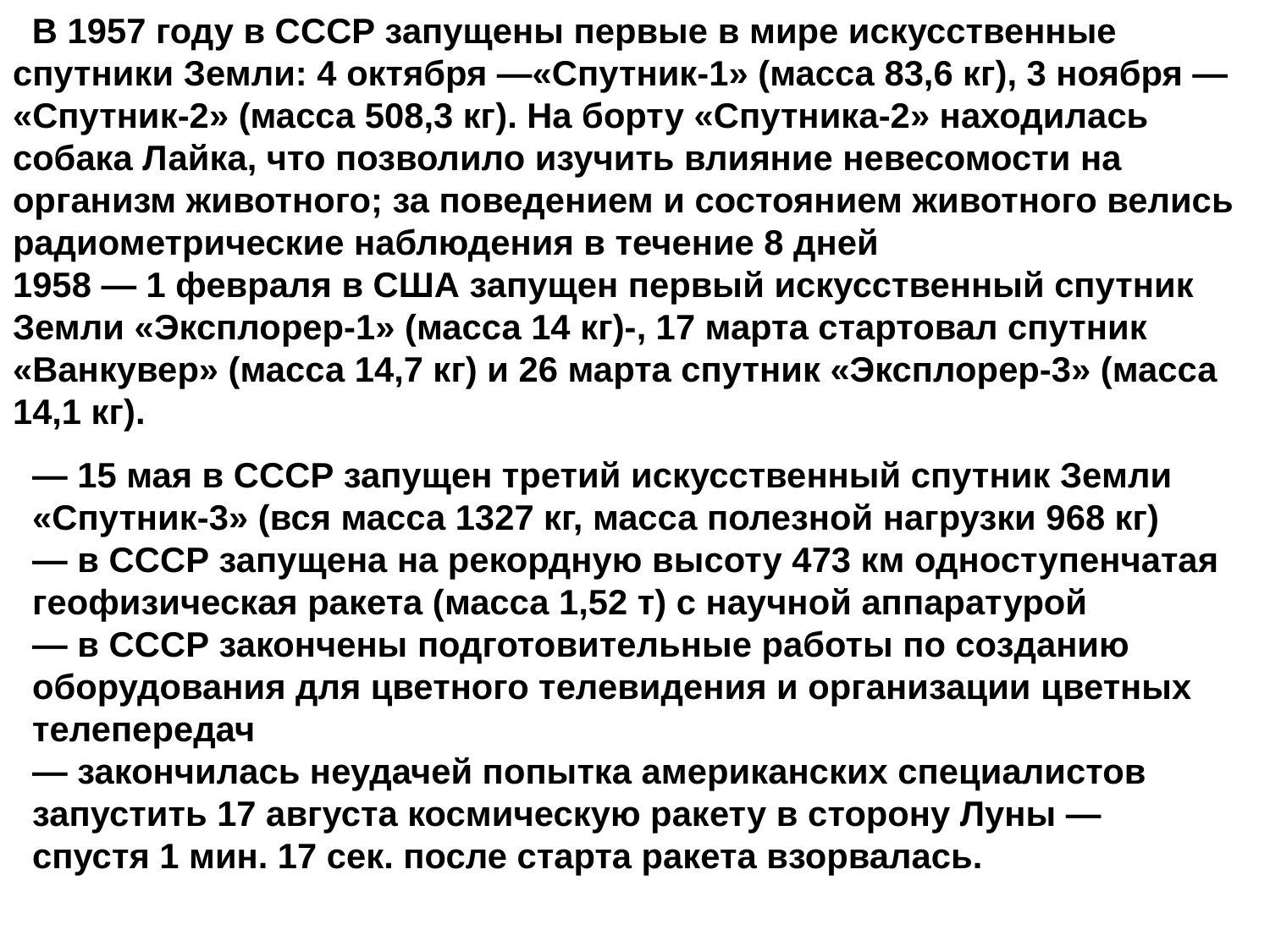

В 1957 году в СССР запущены первые в мире искусственные спутники Земли: 4 октября —«Спутник-1» (масса 83,6 кг), 3 ноября — «Спутник-2» (масса 508,3 кг). На борту «Спутника-2» находилась собака Лайка, что позволило изучить влияние невесомости на организм животного; за поведением и состоянием животного велись радиометрические наблюдения в течение 8 дней
1958 — 1 февраля в США запущен первый искусственный спутник Земли «Эксплорер-1» (масса 14 кг)-, 17 марта стартовал спутник «Ванкувер» (масса 14,7 кг) и 26 марта спутник «Эксплорер-3» (масса 14,1 кг).
— 15 мая в СССР запущен третий искусственный спутник Земли «Спутник-3» (вся масса 1327 кг, масса полезной нагрузки 968 кг)
— в СССР запущена на рекордную высоту 473 км одноступенчатая геофизическая ракета (масса 1,52 т) с научной аппаратурой
— в СССР закончены подготовительные работы по созданию оборудования для цветного телевидения и организации цветных телепередач
— закончилась неудачей попытка американских специалистов запустить 17 августа космическую ракету в сторону Луны — спустя 1 мин. 17 сек. после старта ракета взорвалась.